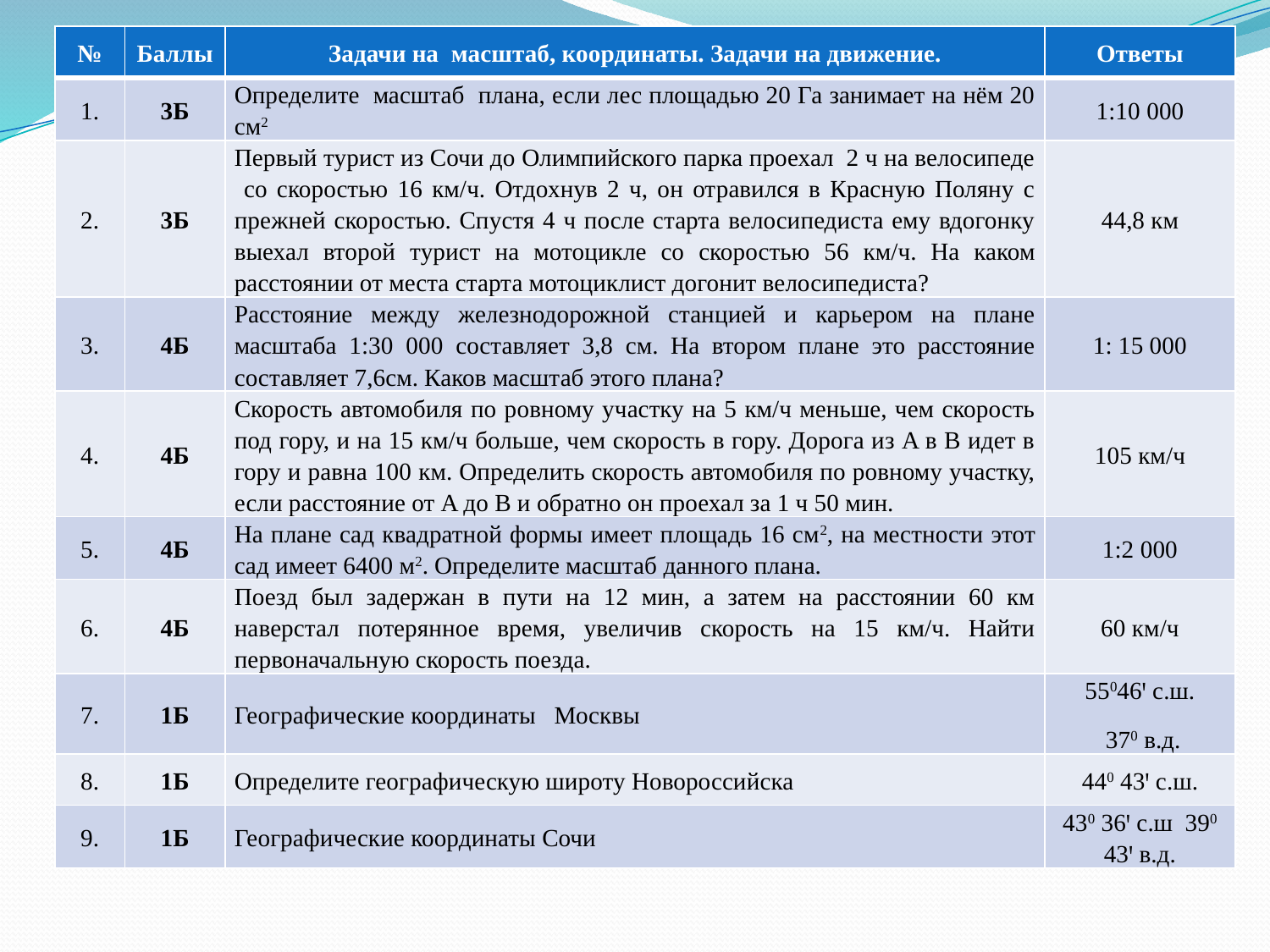

| № | Баллы | Задачи на масштаб, координаты. Задачи на движение. | Ответы |
| --- | --- | --- | --- |
| 1. | 3Б | Определите масштаб плана, если лес площадью 20 Га занимает на нём 20 см2 | 1:10 000 |
| 2. | 3Б | Первый турист из Сочи до Олимпийского парка проехал 2 ч на велосипеде со скоростью 16 км/ч. Отдохнув 2 ч, он отравился в Красную Поляну с прежней скоростью. Спустя 4 ч после старта велосипедиста ему вдогонку выехал второй турист на мотоцикле со скоростью 56 км/ч. На каком расстоянии от места старта мотоциклист догонит велосипедиста? | 44,8 км |
| 3. | 4Б | Расстояние между железнодорожной станцией и карьером на плане масштаба 1:30 000 составляет 3,8 см. На втором плане это расстояние составляет 7,6см. Каков масштаб этого плана? | 1: 15 000 |
| 4. | 4Б | Скорость автомобиля по ровному участку на 5 км/ч меньше, чем скорость под гору, и на 15 км/ч больше, чем скорость в гору. Дорога из A в B идет в гору и равна 100 км. Определить скорость автомобиля по ровному участку, если расстояние от A до B и обратно он проехал за 1 ч 50 мин. | 105 км/ч |
| 5. | 4Б | На плане сад квадратной формы имеет площадь 16 см2, на местности этот сад имеет 6400 м2. Определите масштаб данного плана. | 1:2 000 |
| 6. | 4Б | Поезд был задержан в пути на 12 мин, а затем на расстоянии 60 км наверстал потерянное время, увеличив скорость на 15 км/ч. Найти первоначальную скорость поезда. | 60 км/ч |
| 7. | 1Б | Географические координаты Москвы | 55046ꞌ с.ш. 370 в.д. |
| 8. | 1Б | Определите географическую широту Новороссийска | 440 43ꞌ с.ш. |
| 9. | 1Б | Географические координаты Сочи | 430 36ꞌ с.ш 390 43ꞌ в.д. |